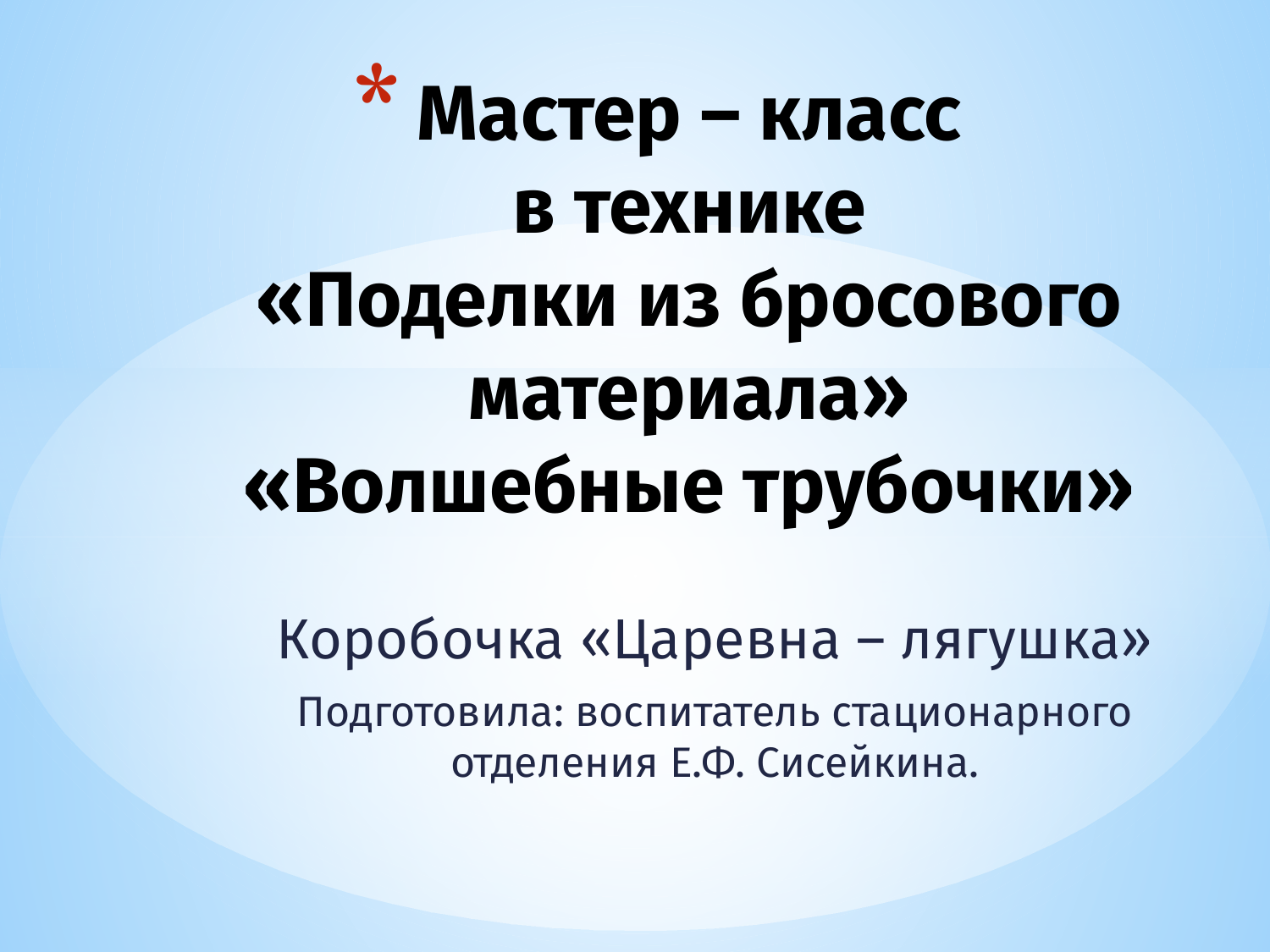

# Мастер – класс в технике «Поделки из бросового материала» «Волшебные трубочки»
Коробочка «Царевна – лягушка»
Подготовила: воспитатель стационарного отделения Е.Ф. Сисейкина.